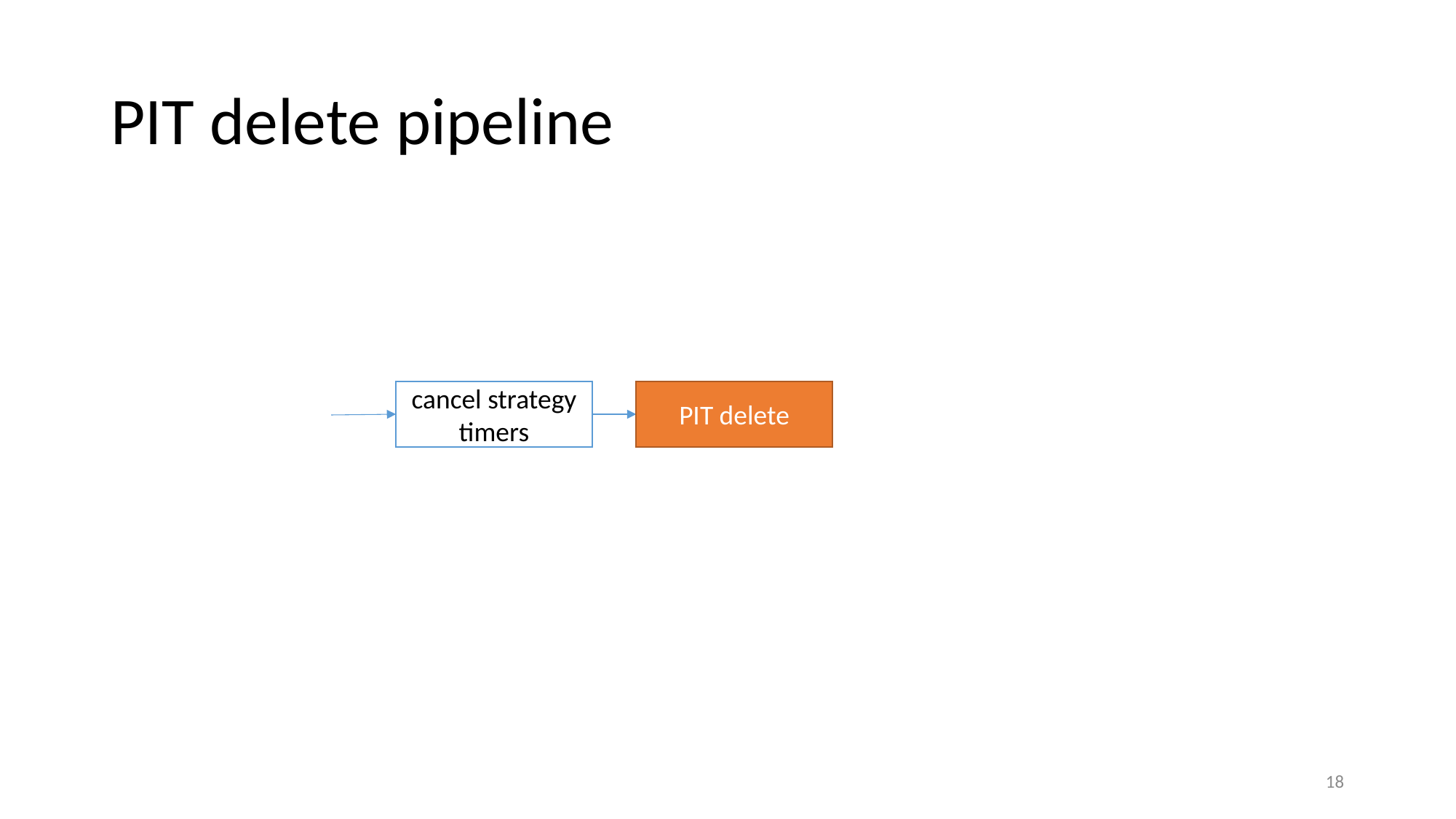

# PIT delete pipeline
cancel strategy timers
PIT delete
18